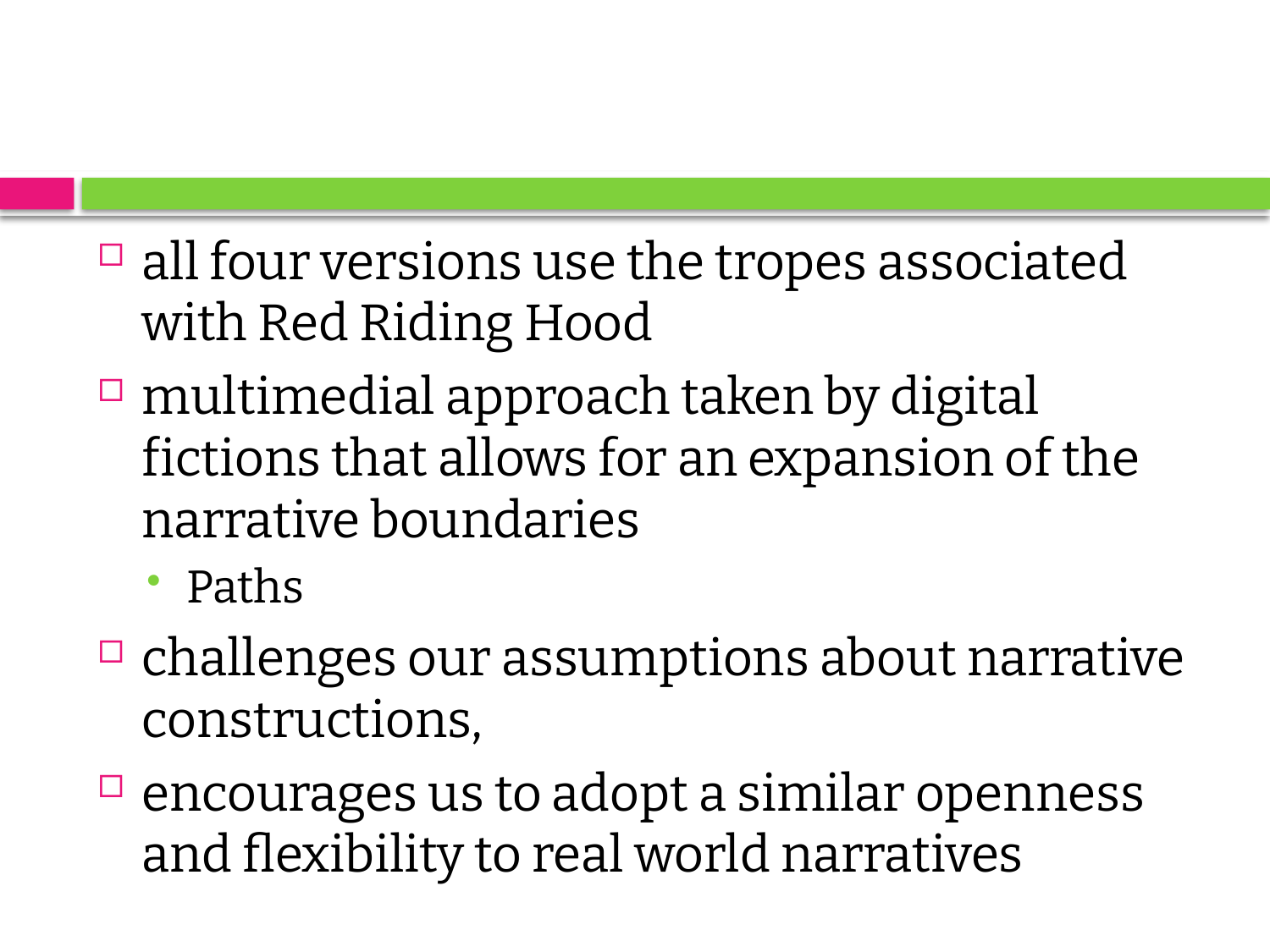

#
all four versions use the tropes associated with Red Riding Hood
multimedial approach taken by digital fictions that allows for an expansion of the narrative boundaries
Paths
challenges our assumptions about narrative constructions,
encourages us to adopt a similar openness and flexibility to real world narratives